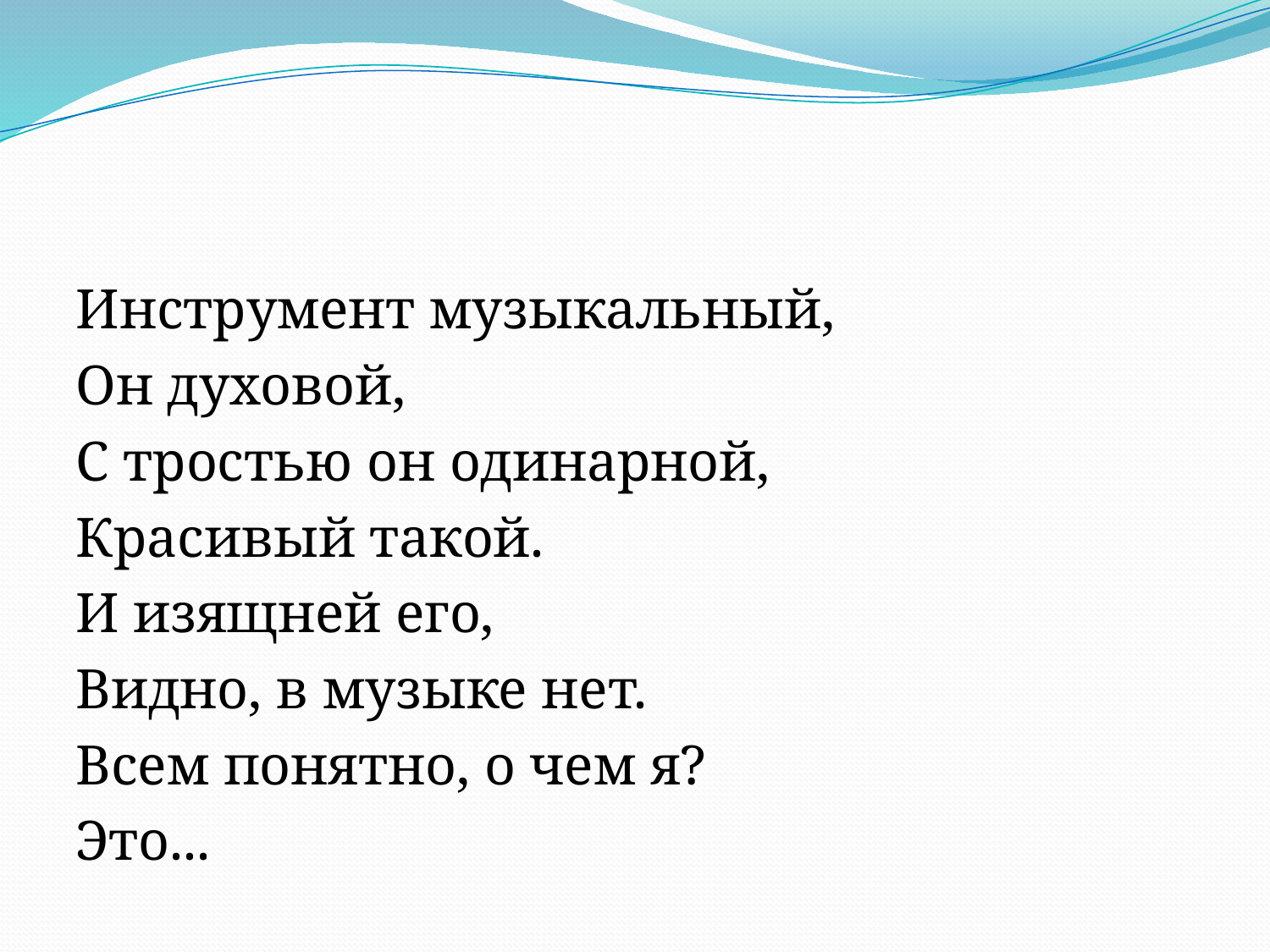

Инструмент музыкальный,
Он духовой,
С тростью он одинарной,
Красивый такой.
И изящней его,
Видно, в музыке нет.
Всем понятно, о чем я?
Это...